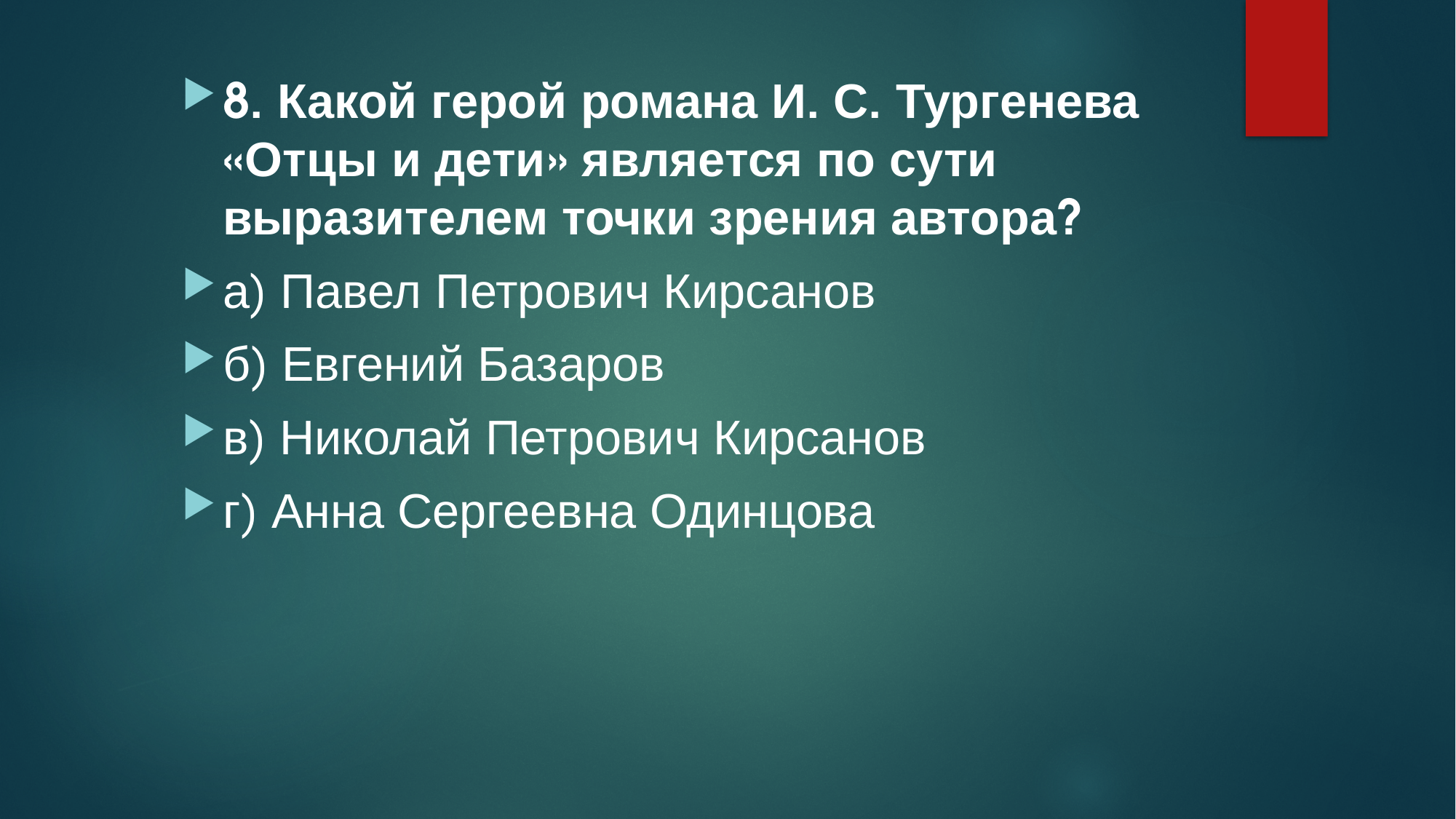

8. Какой герой романа И. С. Тургенева «Отцы и дети» является по сути выразителем точки зрения автора?
а) Павел Петрович Кирсанов
б) Евгений Базаров
в) Николай Петрович Кирсанов
г) Анна Сергеевна Одинцова